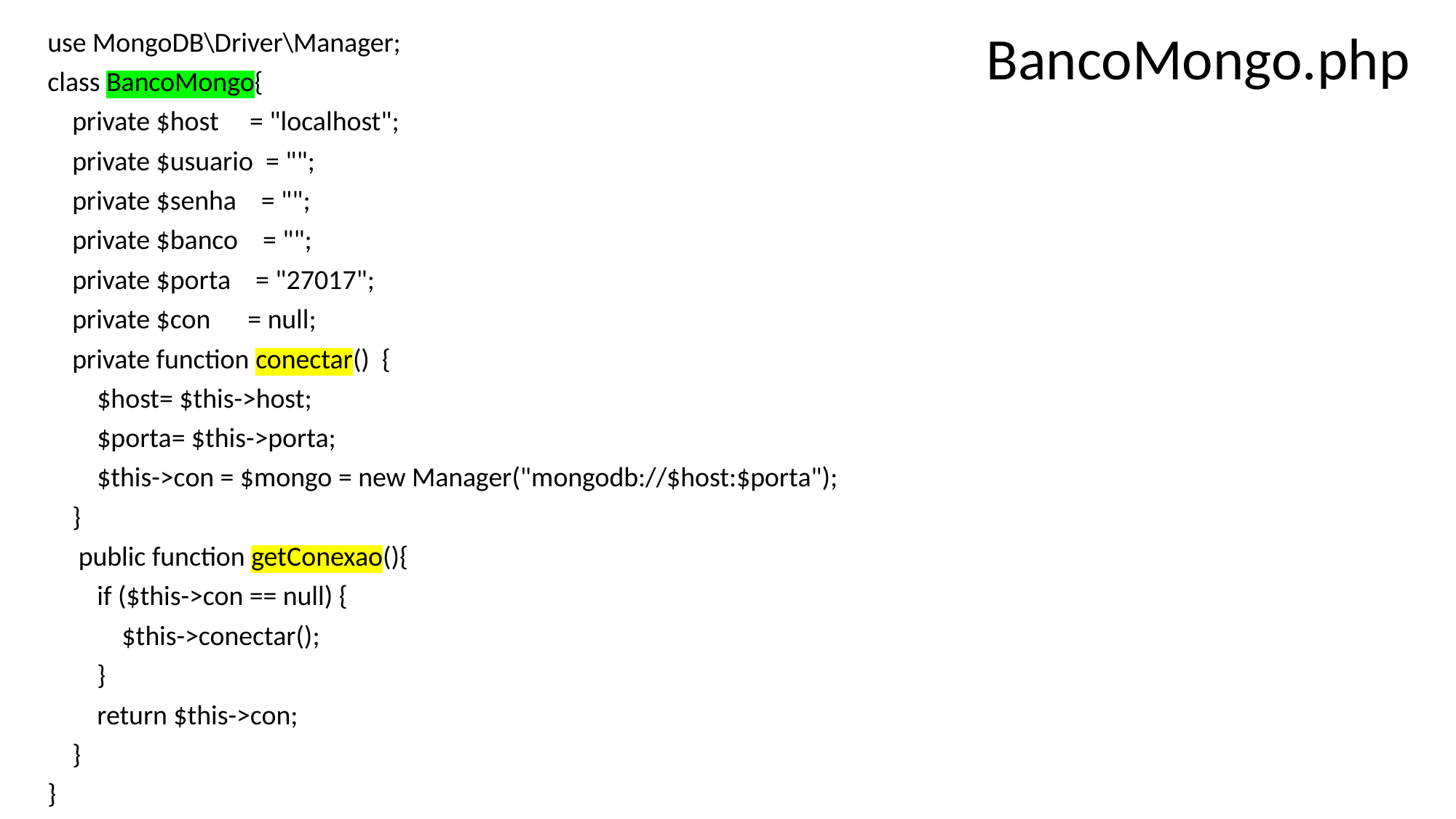

use MongoDB\Driver\Manager;
class BancoMongo{
    private $host     = "localhost";
    private $usuario  = "";
    private $senha    = "";
    private $banco    = "";
    private $porta    = "27017";
    private $con      = null;
    private function conectar()  {
        $host= $this->host;
        $porta= $this->porta;
        $this->con = $mongo = new Manager("mongodb://$host:$porta");
    }
     public function getConexao(){
        if ($this->con == null) {
            $this->conectar();
        }
        return $this->con;
    }
}
# BancoMongo.php